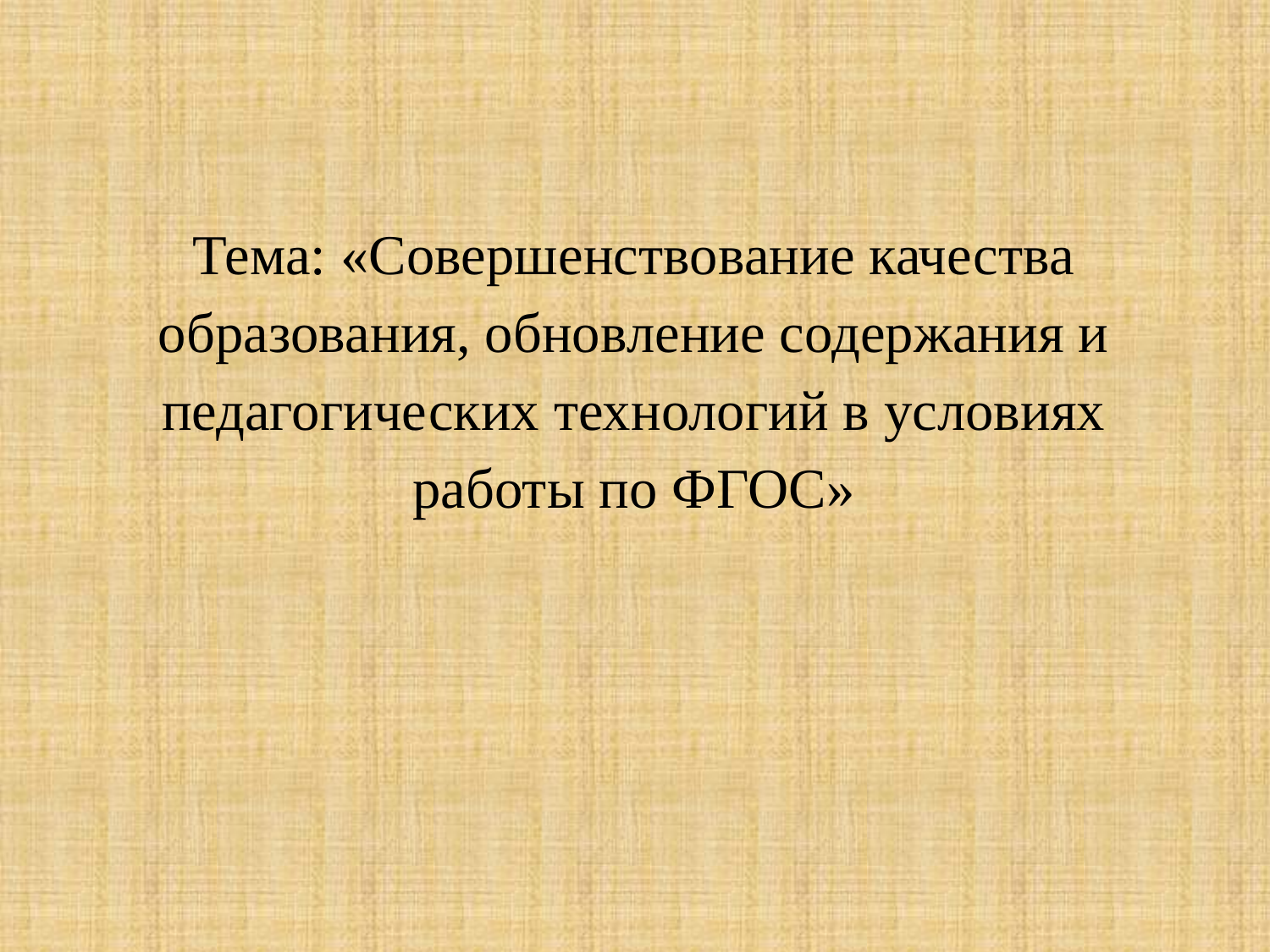

# Тема: «Совершенствование качества образования, обновление содержания и педагогических технологий в условиях работы по ФГОС»